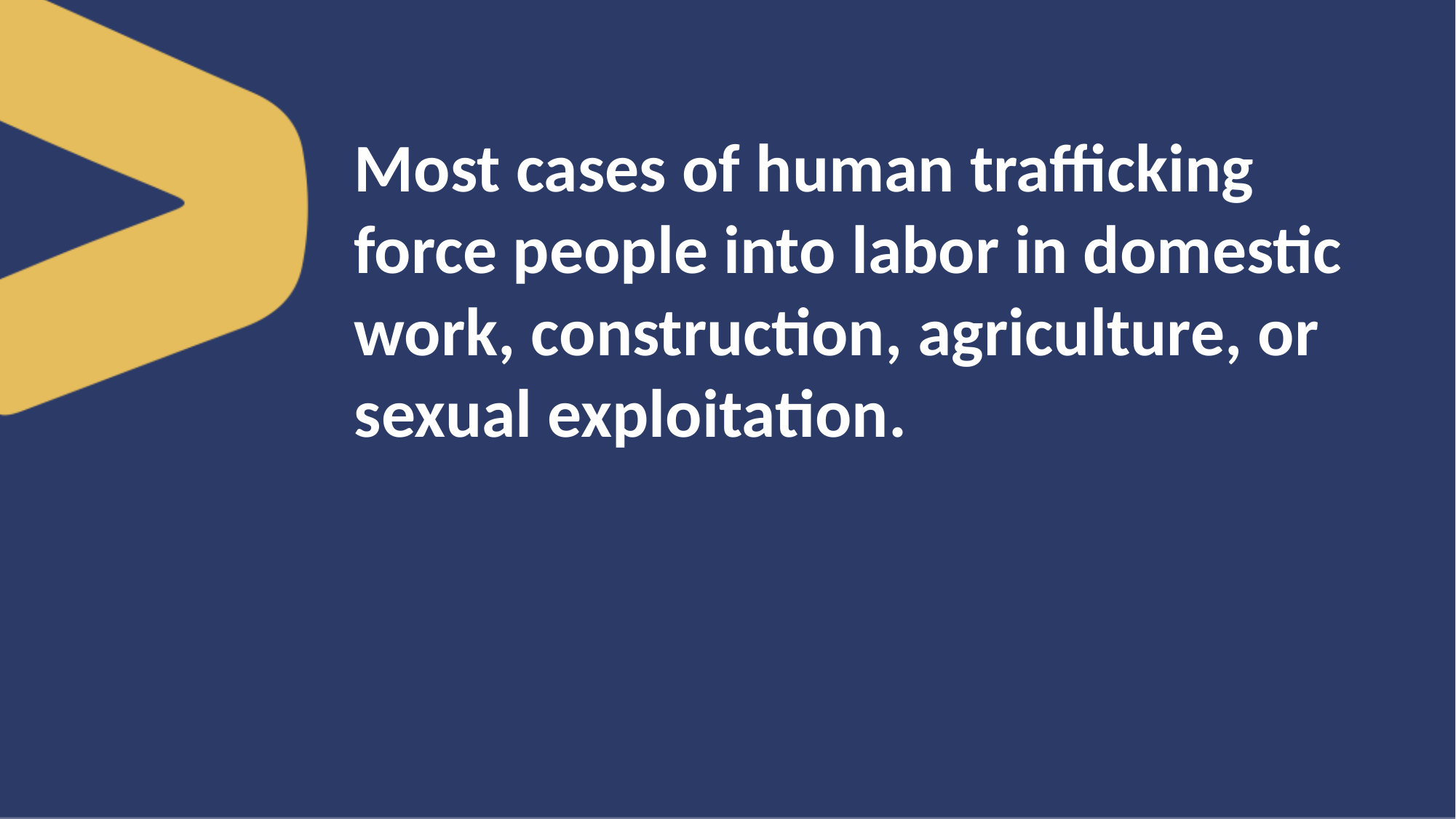

Most cases of human trafficking force people into labor in domestic work, construction, agriculture, or sexual exploitation.